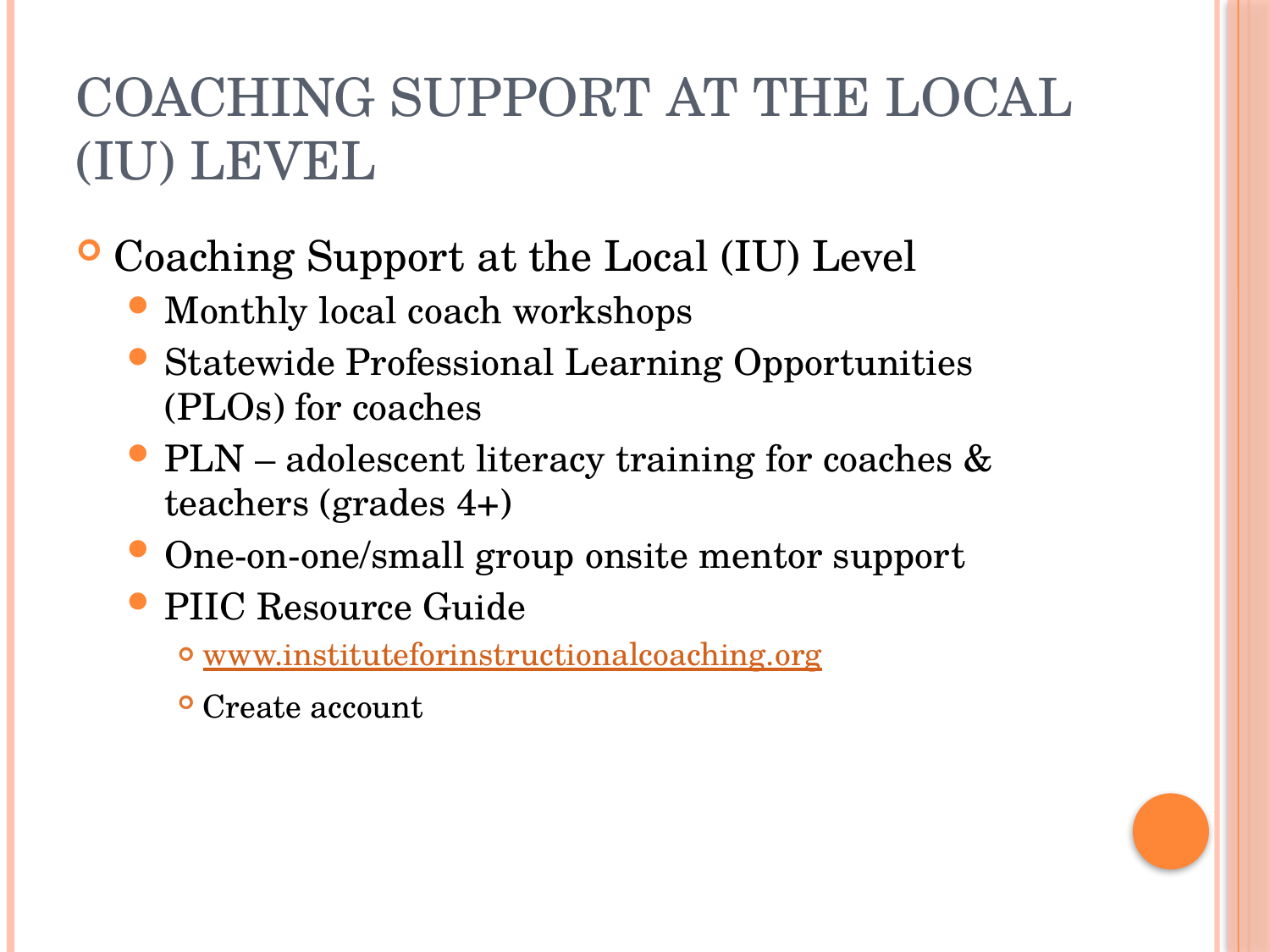

# Coaching Support at the Local (IU) Level
Coaching Support at the Local (IU) Level
Monthly local coach workshops
Statewide Professional Learning Opportunities (PLOs) for coaches
PLN – adolescent literacy training for coaches & teachers (grades 4+)
One-on-one/small group onsite mentor support
PIIC Resource Guide
www.instituteforinstructionalcoaching.org
Create account